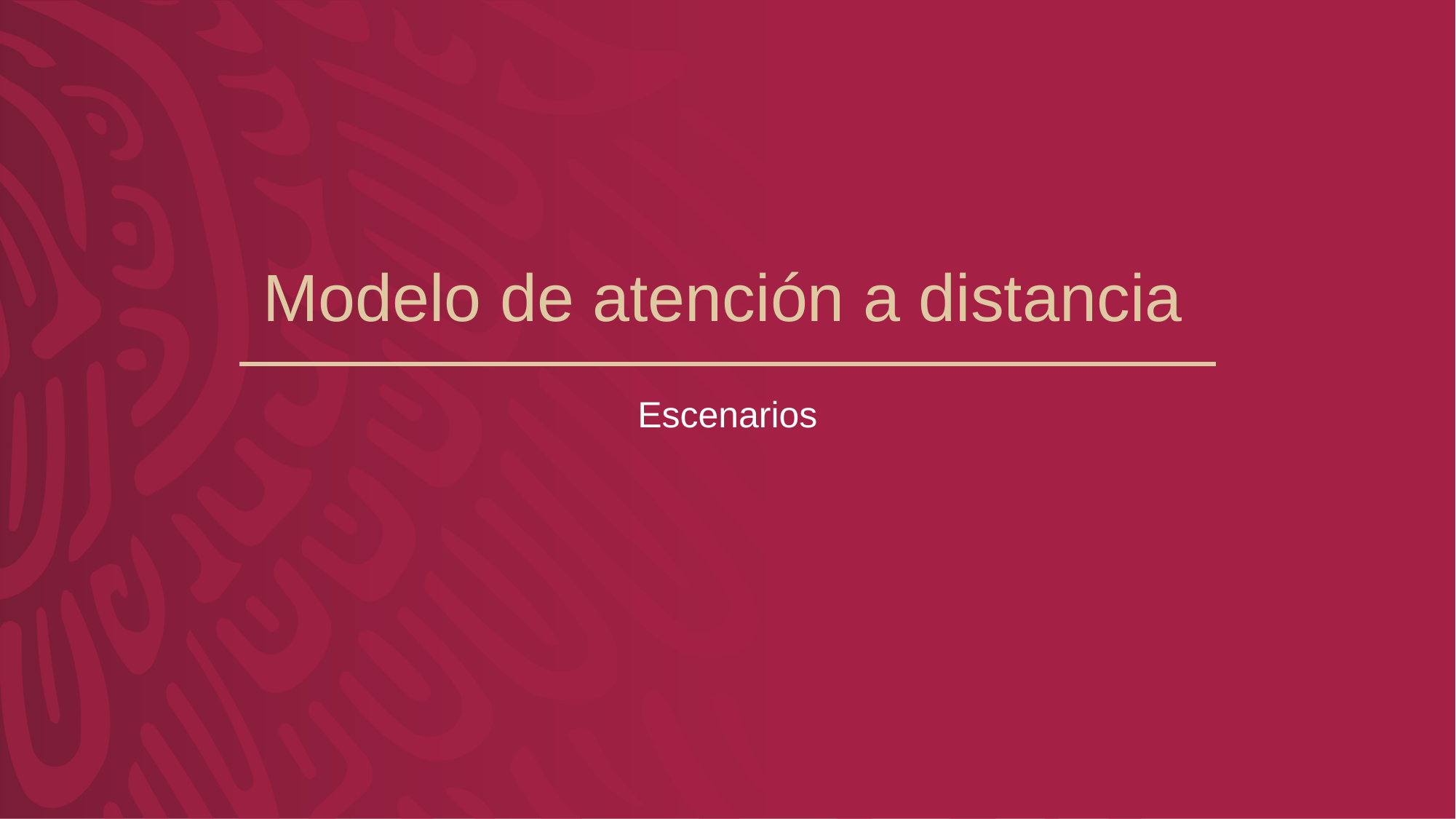

# Modelo de atención a distancia
Escenarios